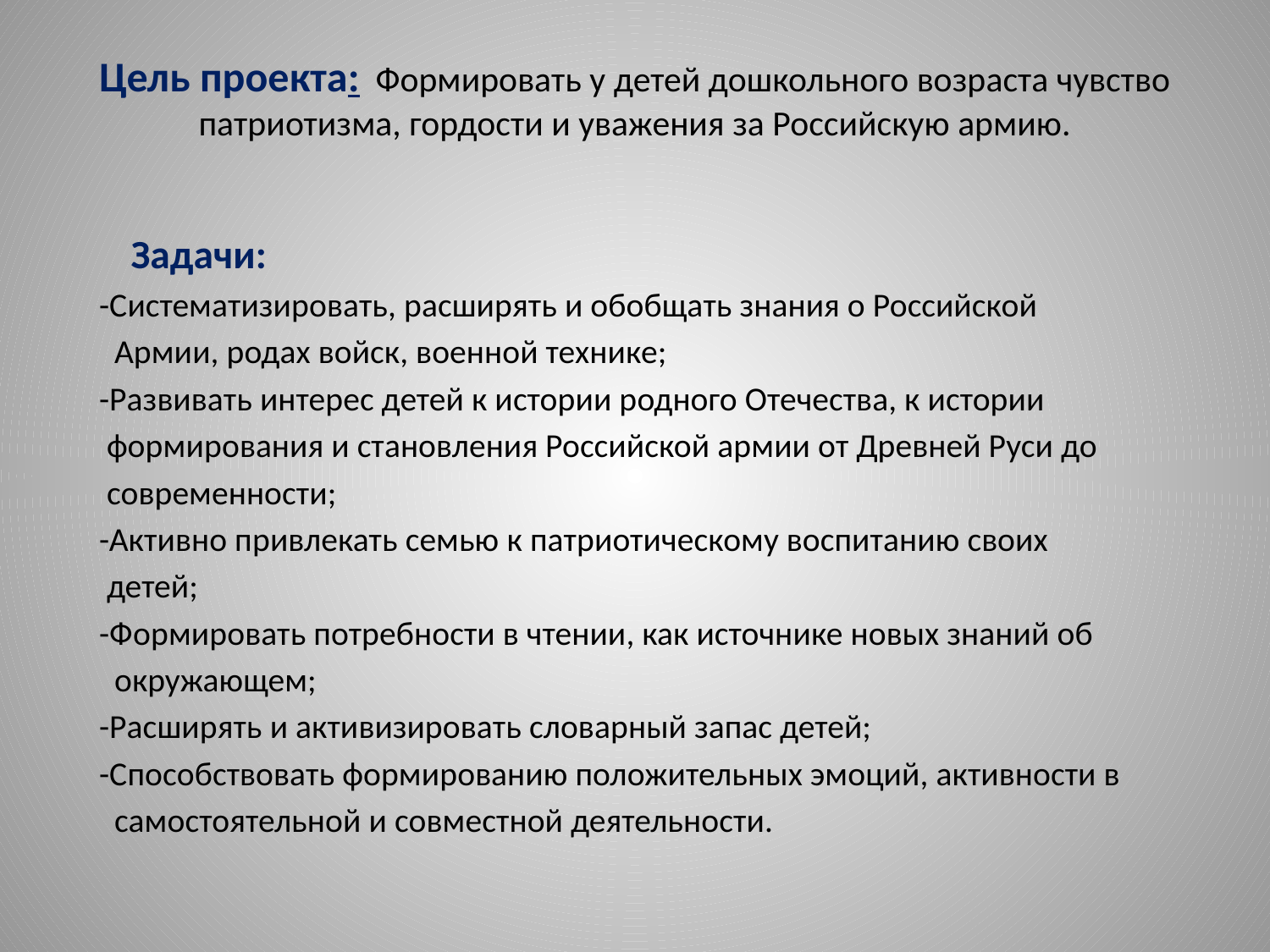

# Цель проекта:  Формировать у детей дошкольного возраста чувство патриотизма, гордости и уважения за Российскую армию.
      Задачи:
   -Систематизировать, расширять и обобщать знания о Российской
     Армии, родах войск, военной технике;
   -Развивать интерес детей к истории родного Отечества, к истории
    формирования и становления Российской армии от Древней Руси до
    современности;
   -Активно привлекать семью к патриотическому воспитанию своих
    детей;
   -Формировать потребности в чтении, как источнике новых знаний об
     окружающем;
   -Расширять и активизировать словарный запас детей;
   -Способствовать формированию положительных эмоций, активности в
     самостоятельной и совместной деятельности.